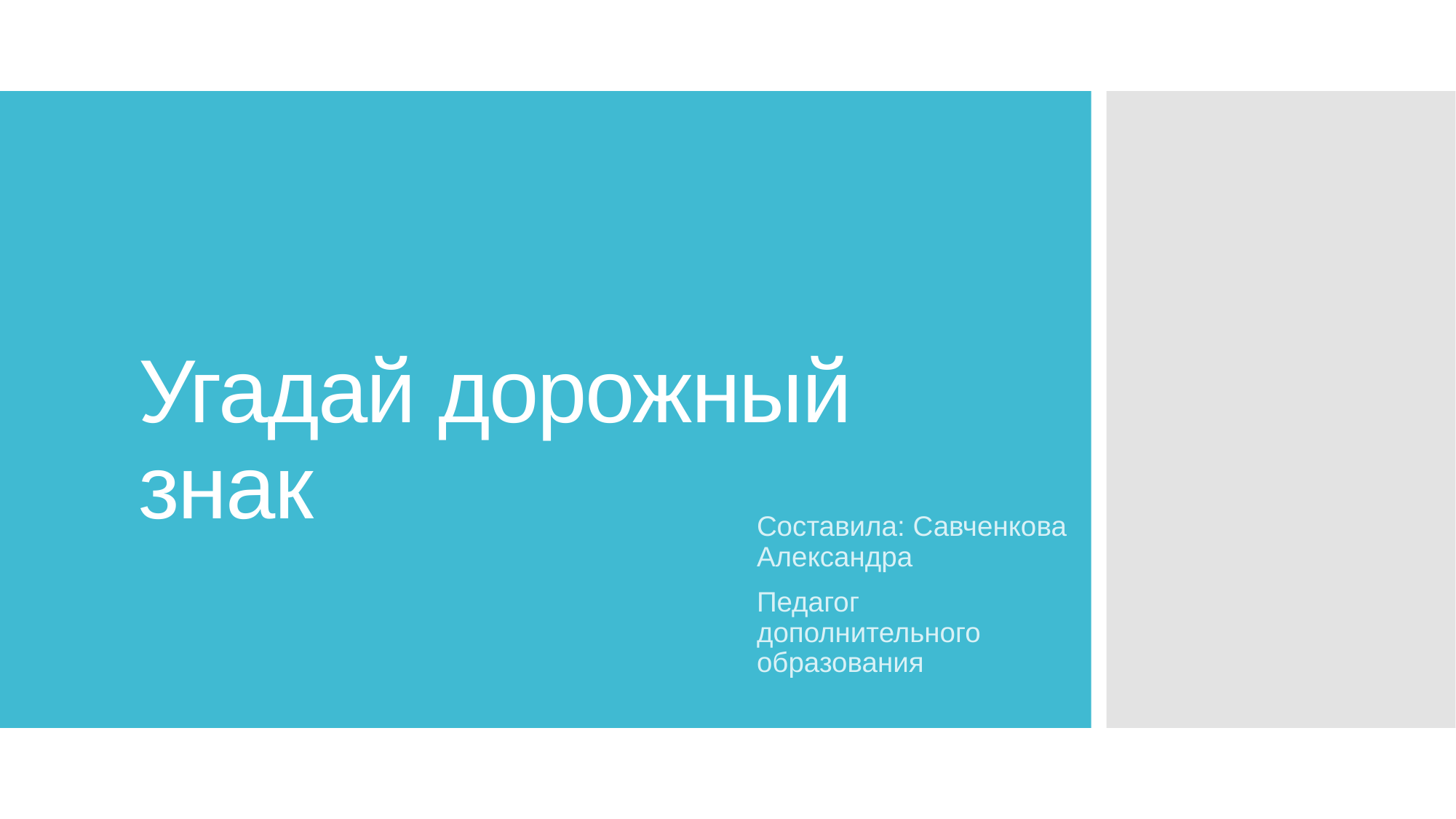

# Угадай дорожный знак
Составила: Савченкова Александра
Педагог дополнительного образования